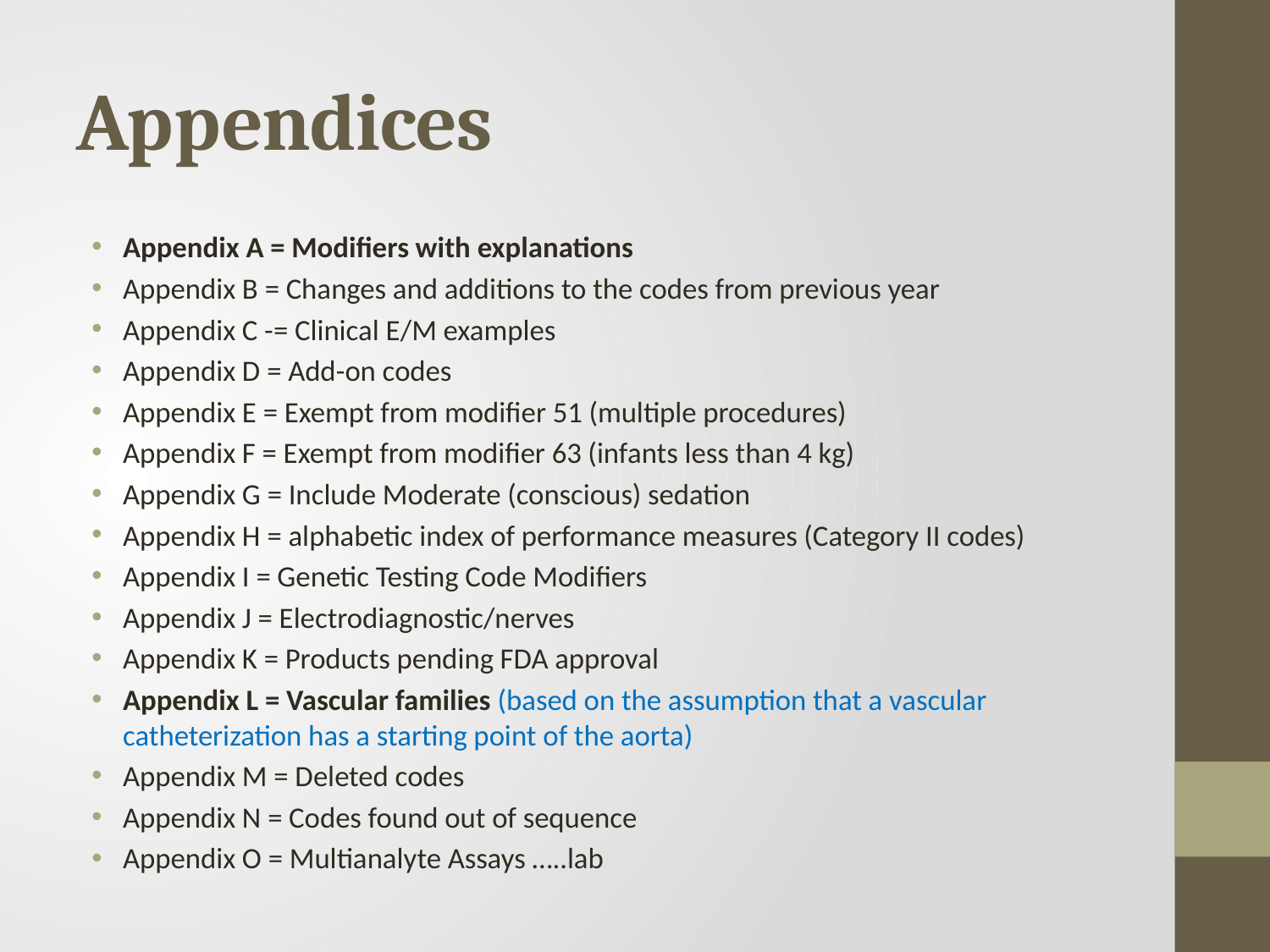

# Appendices
Appendix A = Modifiers with explanations
Appendix B = Changes and additions to the codes from previous year
Appendix C -= Clinical E/M examples
Appendix D = Add-on codes
Appendix E = Exempt from modifier 51 (multiple procedures)
Appendix F = Exempt from modifier 63 (infants less than 4 kg)
Appendix G = Include Moderate (conscious) sedation
Appendix H = alphabetic index of performance measures (Category II codes)
Appendix I = Genetic Testing Code Modifiers
Appendix J = Electrodiagnostic/nerves
Appendix K = Products pending FDA approval
Appendix L = Vascular families (based on the assumption that a vascular catheterization has a starting point of the aorta)
Appendix M = Deleted codes
Appendix N = Codes found out of sequence
Appendix O = Multianalyte Assays …..lab